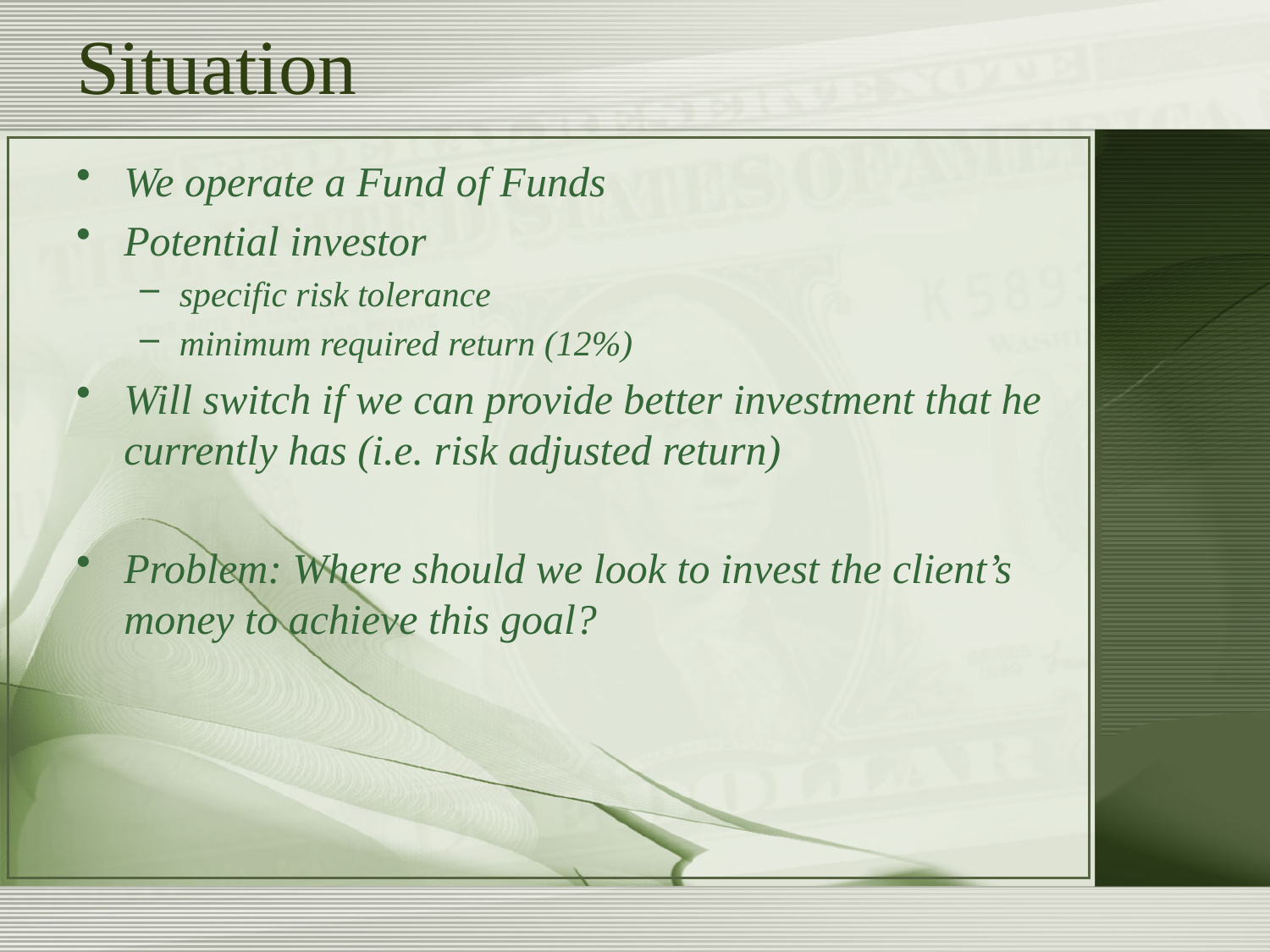

# Situation
We operate a Fund of Funds
Potential investor
specific risk tolerance
minimum required return (12%)
Will switch if we can provide better investment that he currently has (i.e. risk adjusted return)

Problem: Where should we look to invest the client’s money to achieve this goal?